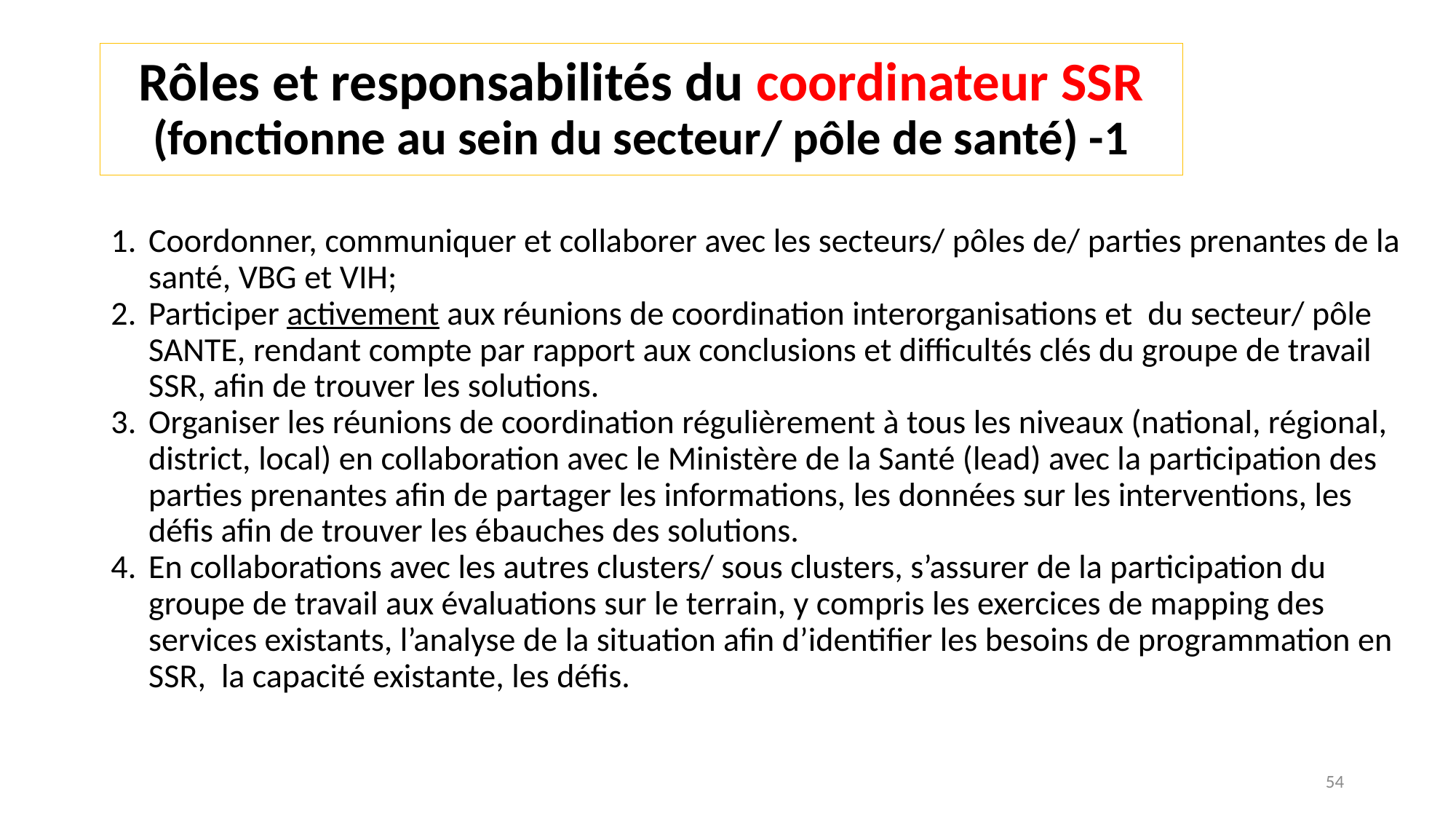

# Rôles et responsabilités du coordinateur SSR (fonctionne au sein du secteur/ pôle de santé) -1
Coordonner, communiquer et collaborer avec les secteurs/ pôles de/ parties prenantes de la santé, VBG et VIH;
Participer activement aux réunions de coordination interorganisations et  du secteur/ pôle SANTE, rendant compte par rapport aux conclusions et difficultés clés du groupe de travail SSR, afin de trouver les solutions.
Organiser les réunions de coordination régulièrement à tous les niveaux (national, régional, district, local) en collaboration avec le Ministère de la Santé (lead) avec la participation des parties prenantes afin de partager les informations, les données sur les interventions, les défis afin de trouver les ébauches des solutions.
En collaborations avec les autres clusters/ sous clusters, s’assurer de la participation du groupe de travail aux évaluations sur le terrain, y compris les exercices de mapping des services existants, l’analyse de la situation afin d’identifier les besoins de programmation en SSR,  la capacité existante, les défis.

54